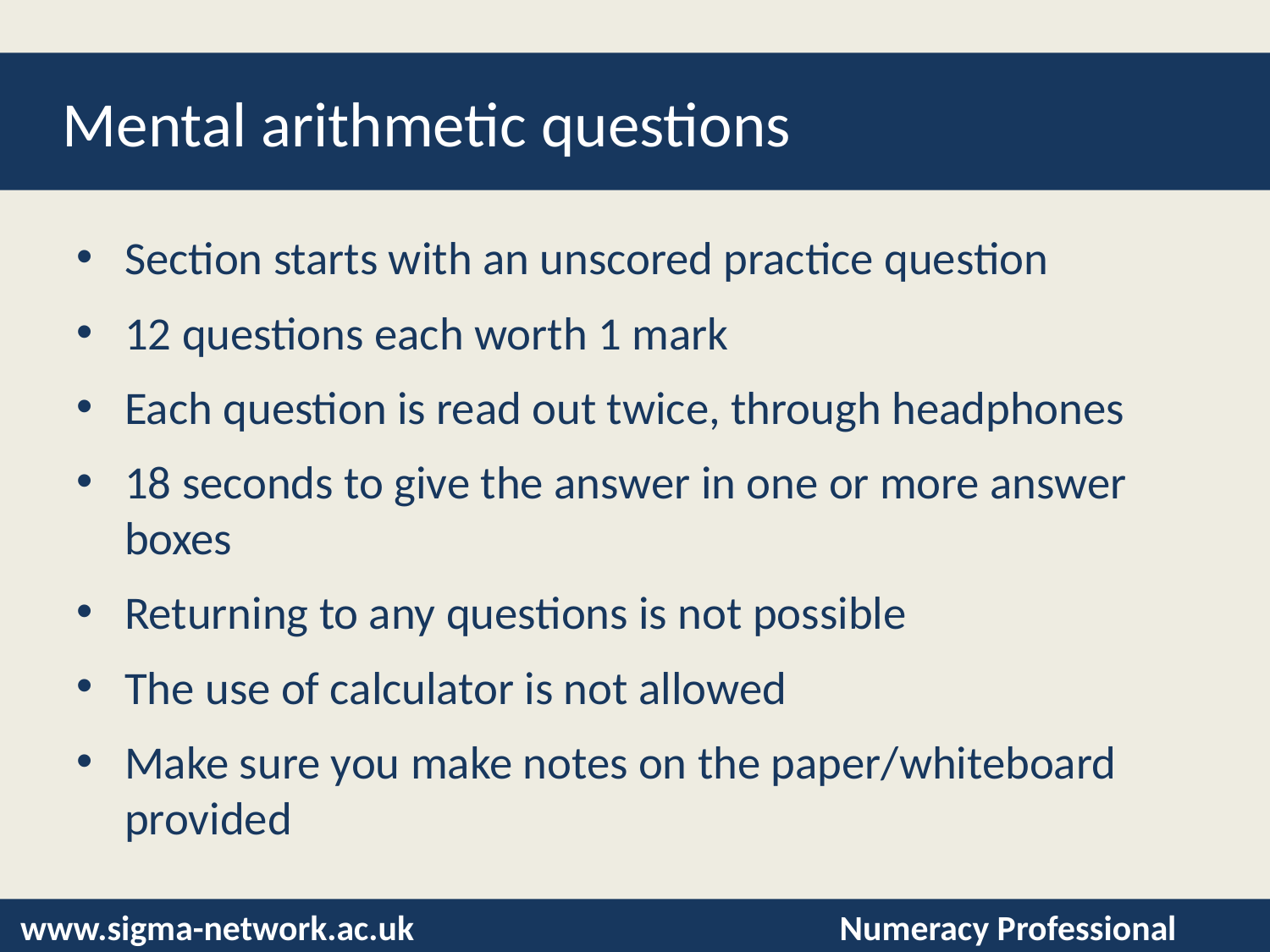

# Mental arithmetic questions
Section starts with an unscored practice question
12 questions each worth 1 mark
Each question is read out twice, through headphones
18 seconds to give the answer in one or more answer boxes
Returning to any questions is not possible
The use of calculator is not allowed
Make sure you make notes on the paper/whiteboard provided